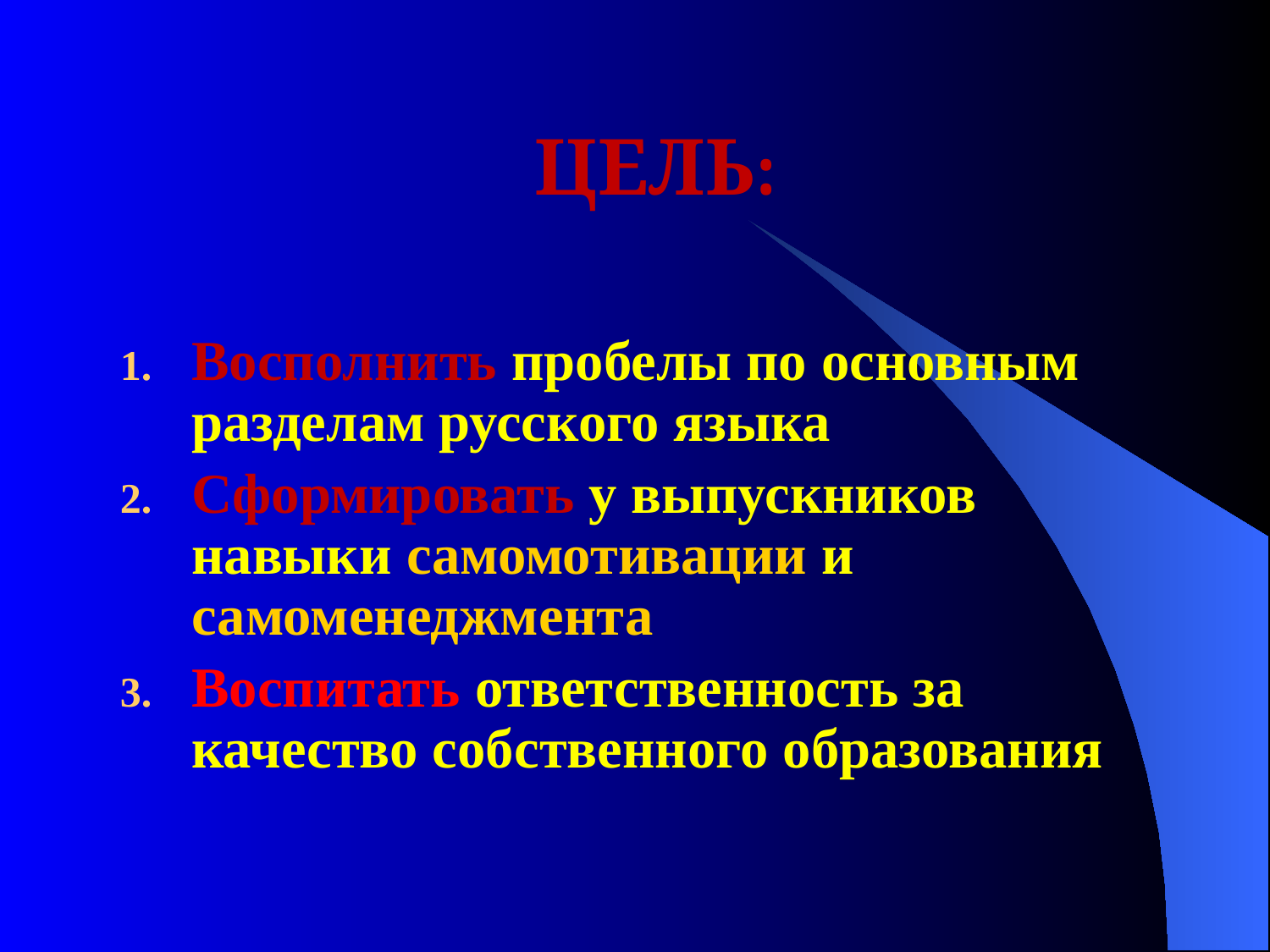

# ЦЕЛЬ:

Восполнить пробелы по основным разделам русского языка
Сформировать у выпускников навыки самомотивации и самоменеджмента
Воспитать ответственность за качество собственного образования